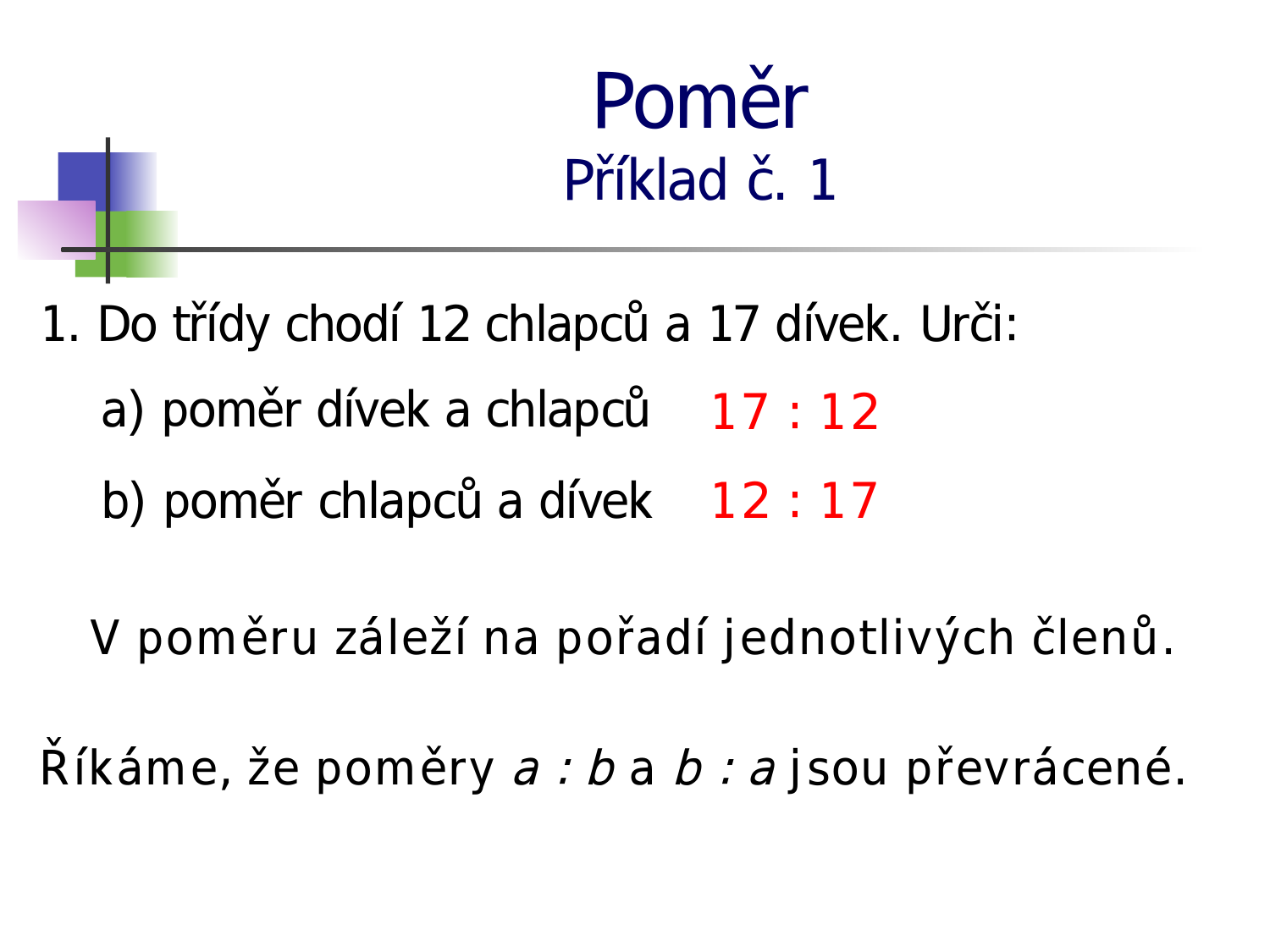

# Poměr Příklad č. 1
1. Do třídy chodí 12 chlapců a 17 dívek. Urči:
    a) poměr dívek a chlapců
17 : 12
    b) poměr chlapců a dívek
12 : 17
V poměru záleží na pořadí jednotlivých členů.
Říkáme, že poměry a : b a b : a jsou převrácené.